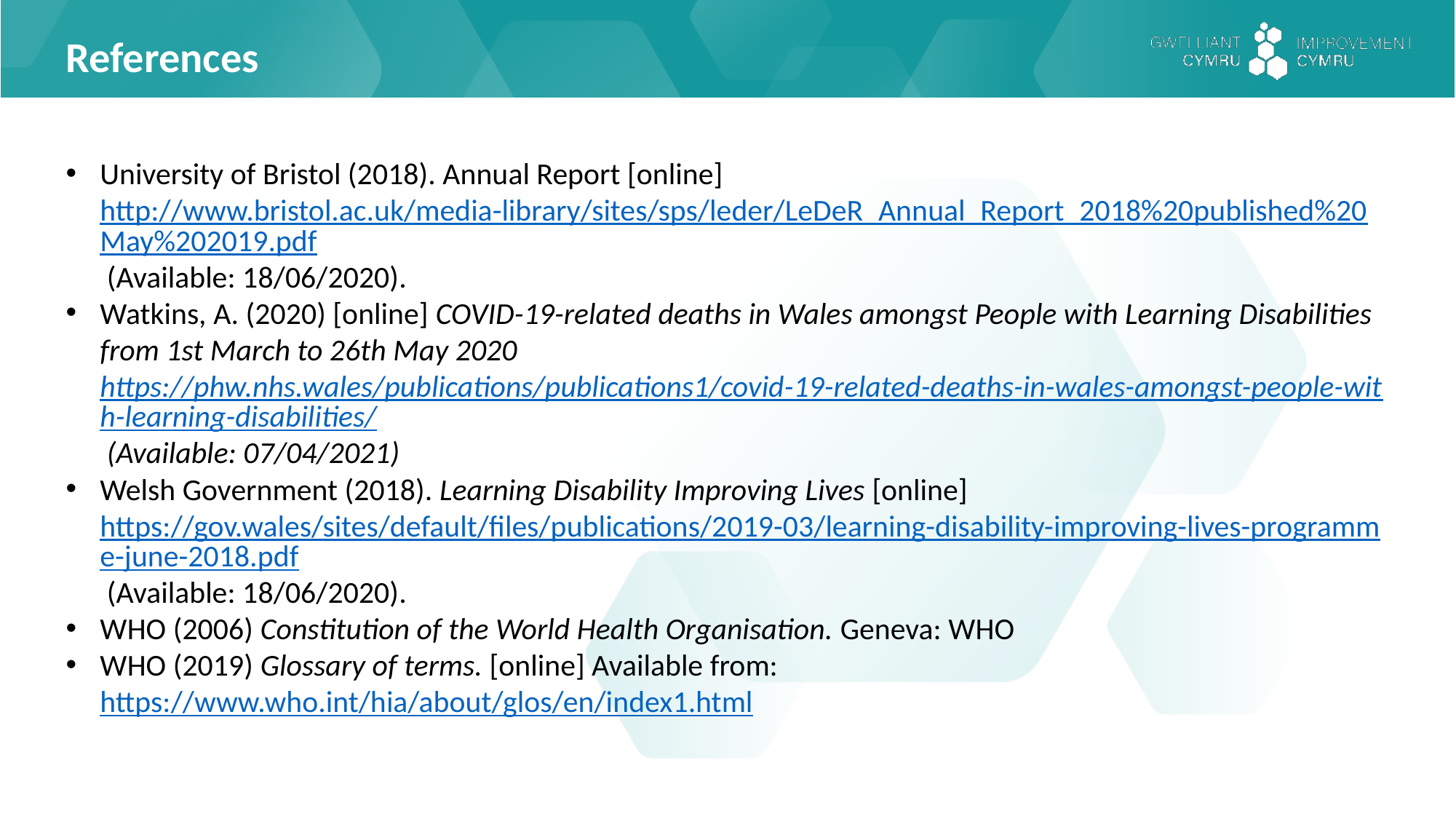

References
University of Bristol (2018). Annual Report [online] http://www.bristol.ac.uk/media-library/sites/sps/leder/LeDeR_Annual_Report_2018%20published%20May%202019.pdf (Available: 18/06/2020).
Watkins, A. (2020) [online] COVID-19-related deaths in Wales amongst People with Learning Disabilities from 1st March to 26th May 2020 https://phw.nhs.wales/publications/publications1/covid-19-related-deaths-in-wales-amongst-people-with-learning-disabilities/ (Available: 07/04/2021)
Welsh Government (2018). Learning Disability Improving Lives [online] https://gov.wales/sites/default/files/publications/2019-03/learning-disability-improving-lives-programme-june-2018.pdf (Available: 18/06/2020).
WHO (2006) Constitution of the World Health Organisation. Geneva: WHO
WHO (2019) Glossary of terms. [online] Available from: https://www.who.int/hia/about/glos/en/index1.html